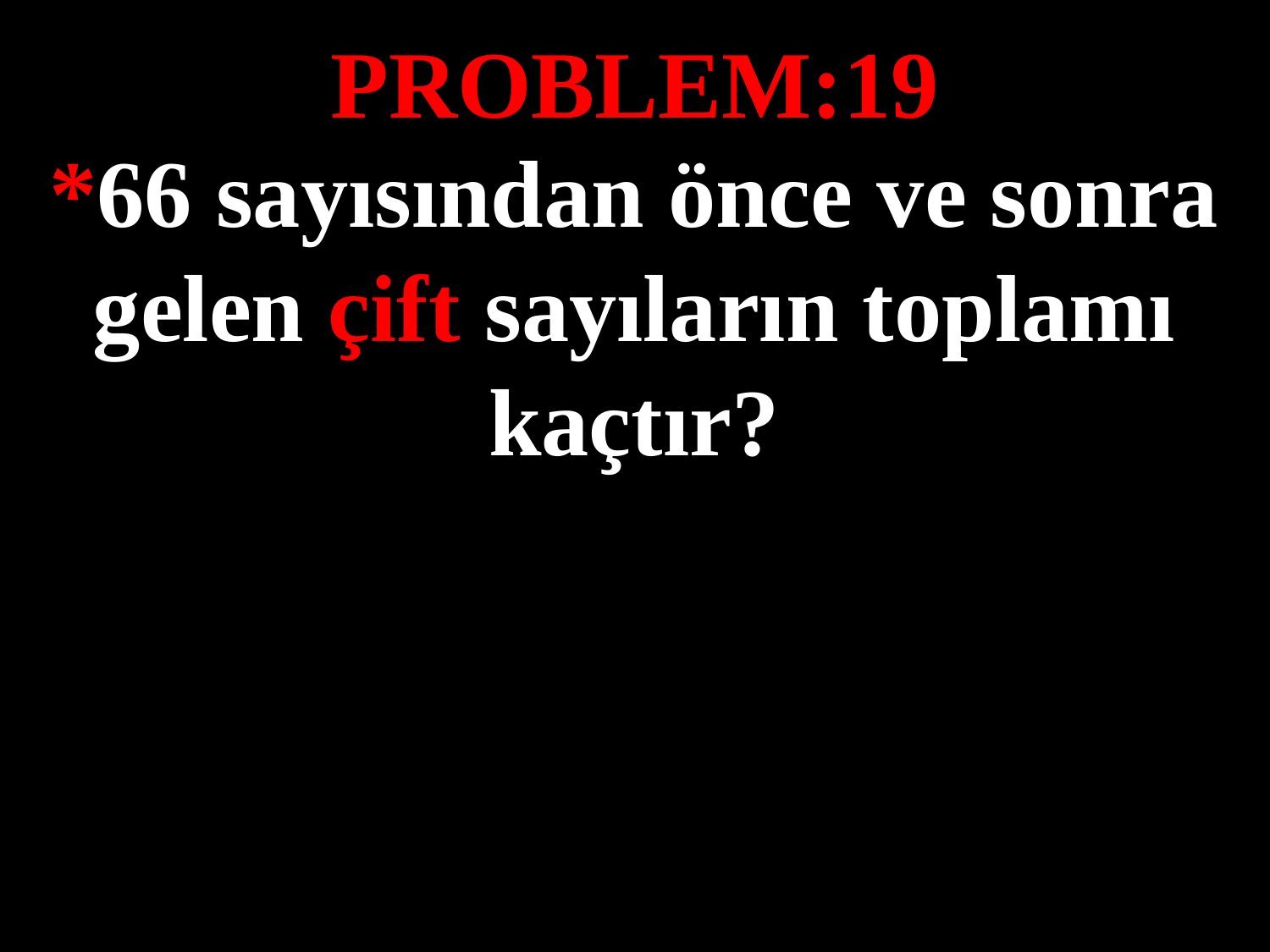

PROBLEM:19
*66 sayısından önce ve sonra gelen çift sayıların toplamı kaçtır?
#